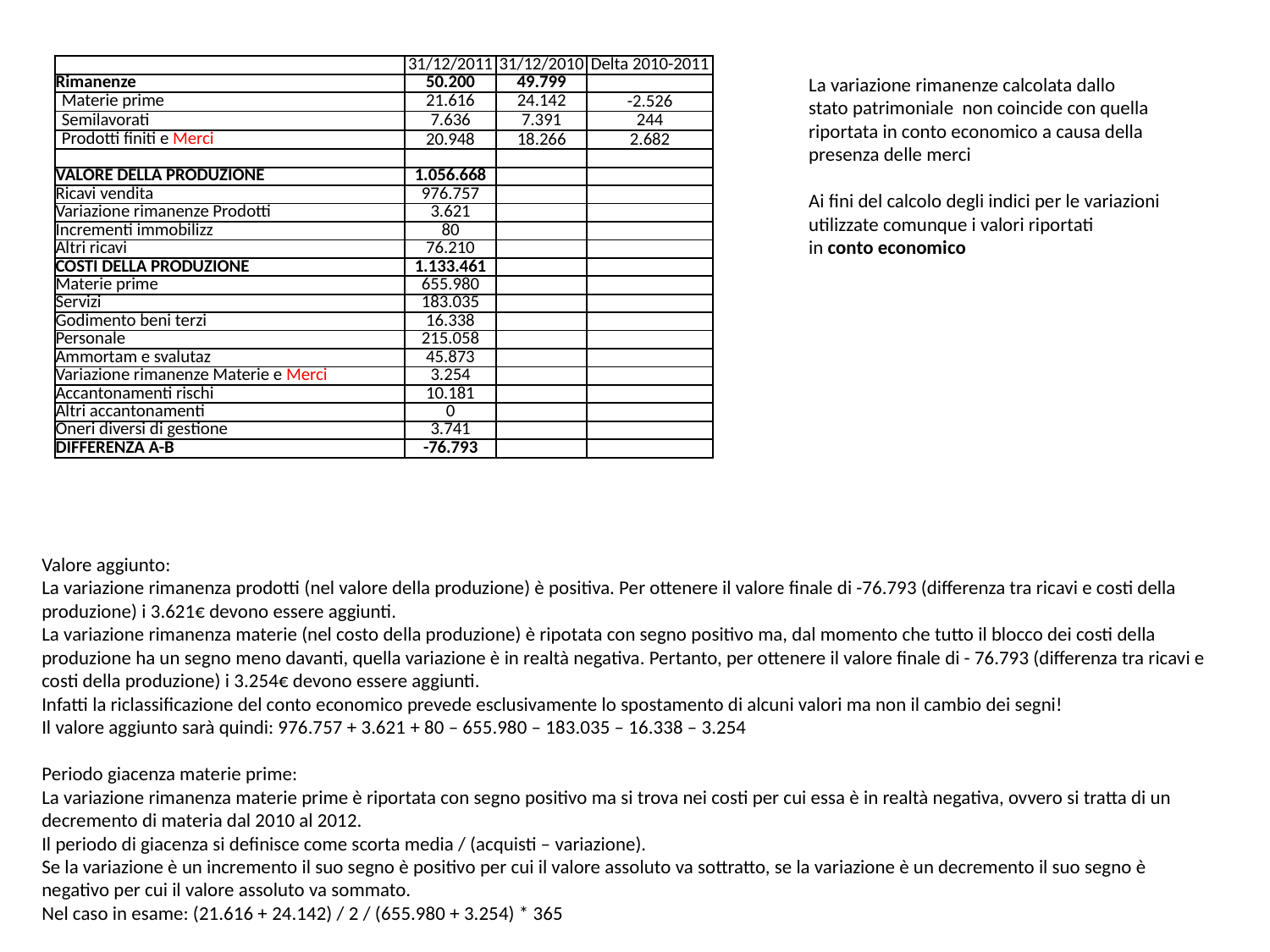

|  | 31/12/2011 | 31/12/2010 | Delta 2010-2011 |
| --- | --- | --- | --- |
| Rimanenze | 50.200 | 49.799 |  |
| Materie prime | 21.616 | 24.142 | -2.526 |
| Semilavorati | 7.636 | 7.391 | 244 |
| Prodotti finiti e Merci | 20.948 | 18.266 | 2.682 |
|  |  |  |  |
| VALORE DELLA PRODUZIONE | 1.056.668 |  |  |
| Ricavi vendita | 976.757 |  |  |
| Variazione rimanenze Prodotti | 3.621 |  |  |
| Incrementi immobilizz | 80 |  |  |
| Altri ricavi | 76.210 |  |  |
| COSTI DELLA PRODUZIONE | 1.133.461 |  |  |
| Materie prime | 655.980 |  |  |
| Servizi | 183.035 |  |  |
| Godimento beni terzi | 16.338 |  |  |
| Personale | 215.058 |  |  |
| Ammortam e svalutaz | 45.873 |  |  |
| Variazione rimanenze Materie e Merci | 3.254 |  |  |
| Accantonamenti rischi | 10.181 |  |  |
| Altri accantonamenti | 0 |  |  |
| Oneri diversi di gestione | 3.741 |  |  |
| DIFFERENZA A-B | -76.793 |  |  |
La variazione rimanenze calcolata dallo
stato patrimoniale  non coincide con quella
riportata in conto economico a causa della
presenza delle merci

Ai fini del calcolo degli indici per le variazioni
utilizzate comunque i valori riportati
in conto economico
Valore aggiunto:
La variazione rimanenza prodotti (nel valore della produzione) è positiva. Per ottenere il valore finale di -76.793 (differenza tra ricavi e costi della produzione) i 3.621€ devono essere aggiunti.
La variazione rimanenza materie (nel costo della produzione) è ripotata con segno positivo ma, dal momento che tutto il blocco dei costi della produzione ha un segno meno davanti, quella variazione è in realtà negativa. Pertanto, per ottenere il valore finale di - 76.793 (differenza tra ricavi e costi della produzione) i 3.254€ devono essere aggiunti.
Infatti la riclassificazione del conto economico prevede esclusivamente lo spostamento di alcuni valori ma non il cambio dei segni!
Il valore aggiunto sarà quindi: 976.757 + 3.621 + 80 – 655.980 – 183.035 – 16.338 – 3.254

Periodo giacenza materie prime:
La variazione rimanenza materie prime è riportata con segno positivo ma si trova nei costi per cui essa è in realtà negativa, ovvero si tratta di un decremento di materia dal 2010 al 2012.
Il periodo di giacenza si definisce come scorta media / (acquisti – variazione).
Se la variazione è un incremento il suo segno è positivo per cui il valore assoluto va sottratto, se la variazione è un decremento il suo segno è negativo per cui il valore assoluto va sommato.
Nel caso in esame: (21.616 + 24.142) / 2 / (655.980 + 3.254) * 365